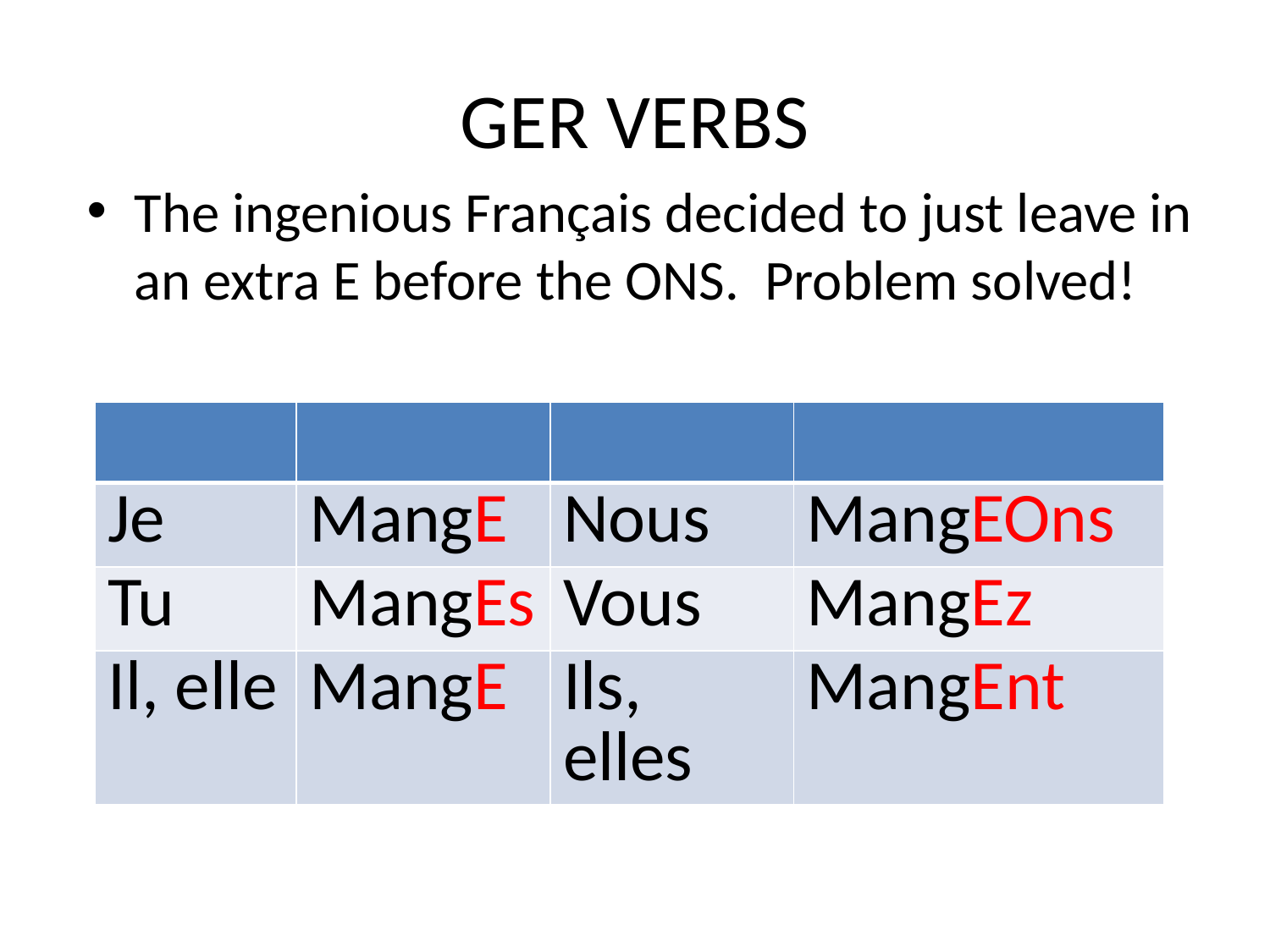

# GER VERBS
The ingenious Français decided to just leave in an extra E before the ONS.  Problem solved!

|  |  |  |  |
| --- | --- | --- | --- |
| Je | MangE | Nous | MangEOns |
| Tu | MangEs | Vous | MangEz |
| Il, elle | MangE | Ils, elles | MangEnt |